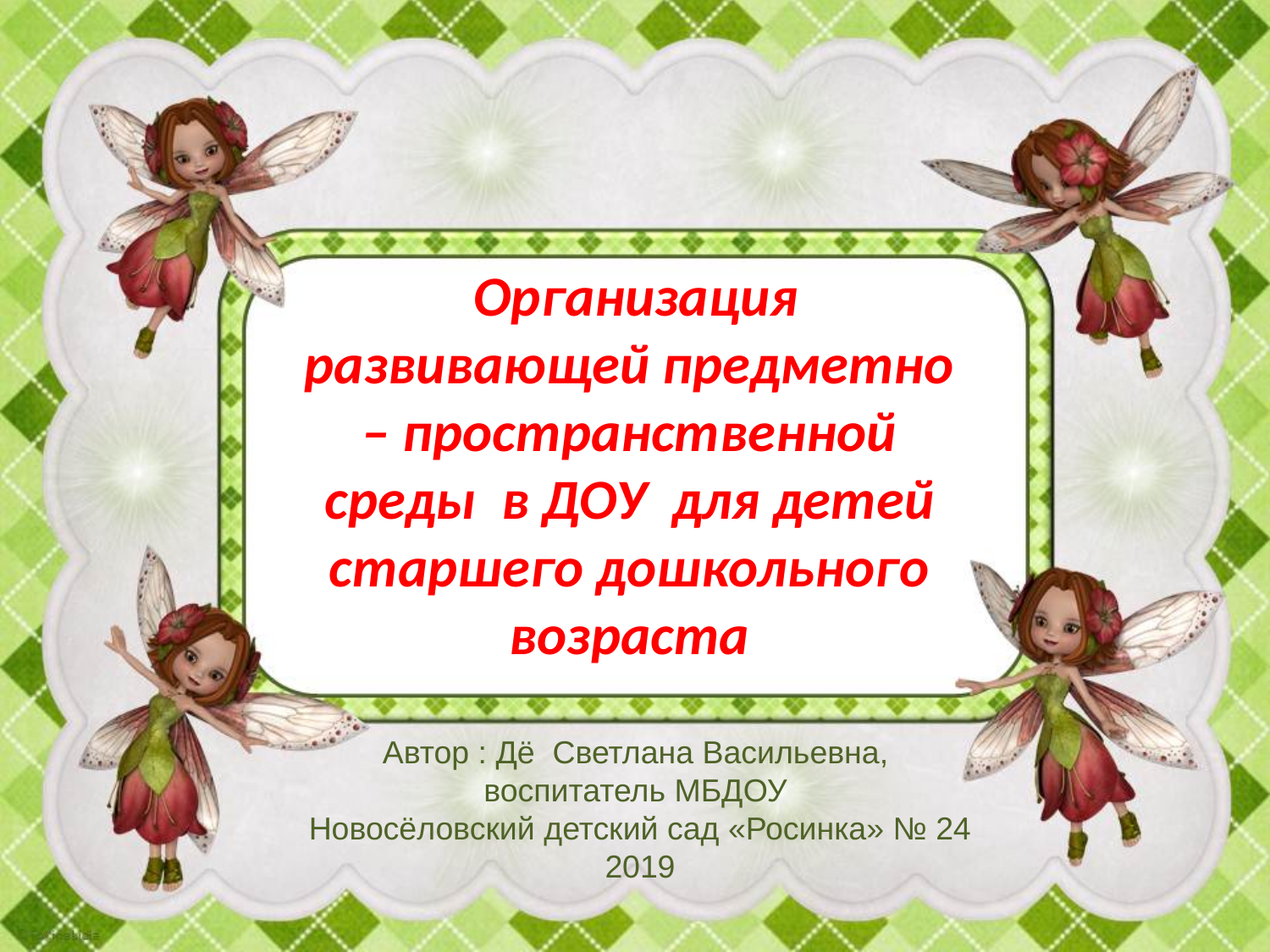

Организация развивающей предметно – пространственной среды  в ДОУ  для детей старшего дошкольного возраста

Автор : Дё  Светлана Васильевна,
воспитатель МБДОУ
Новосёловский детский сад «Росинка» № 24
2019